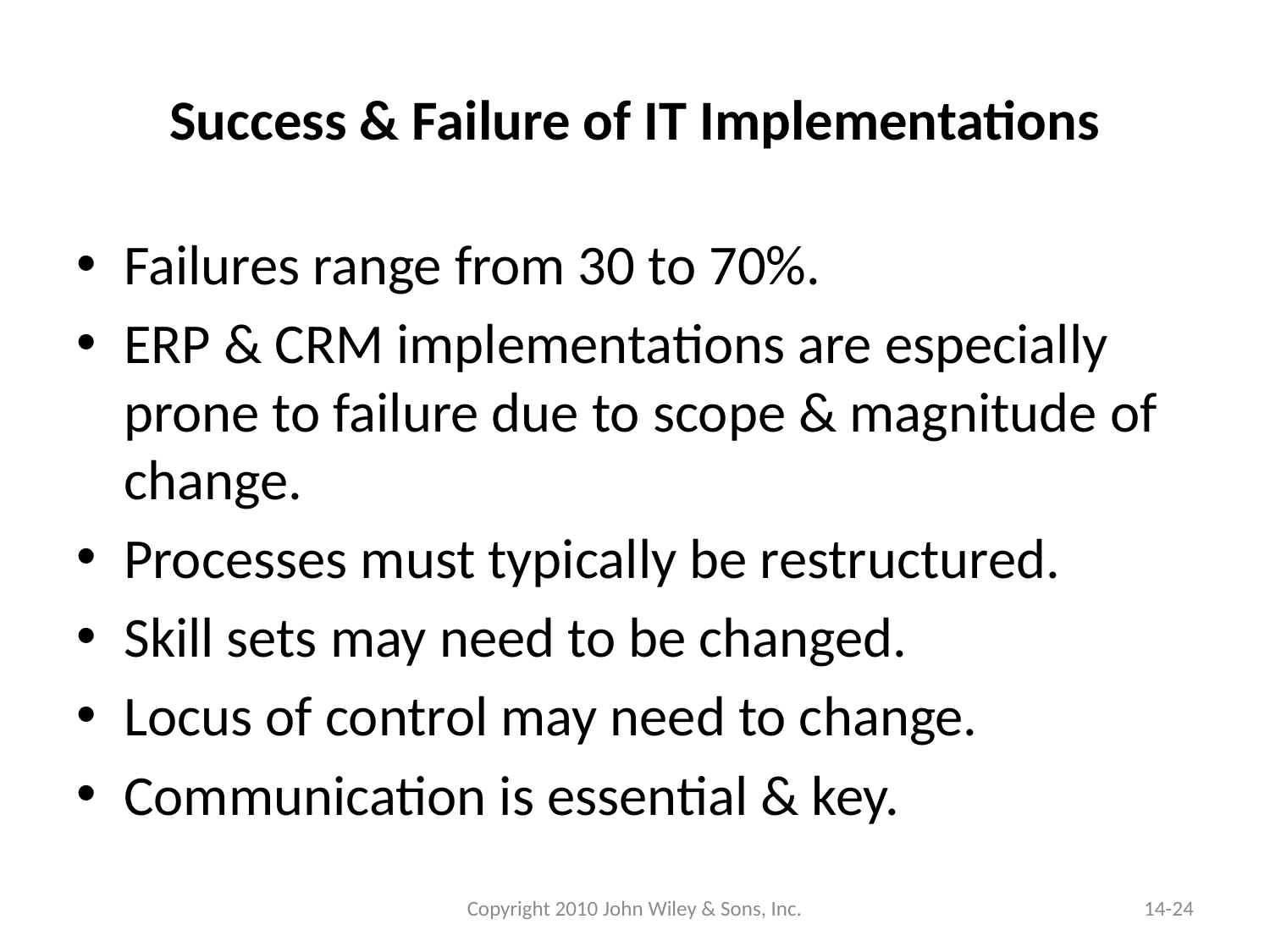

# Success & Failure of IT Implementations
Failures range from 30 to 70%.
ERP & CRM implementations are especially prone to failure due to scope & magnitude of change.
Processes must typically be restructured.
Skill sets may need to be changed.
Locus of control may need to change.
Communication is essential & key.

Copyright 2010 John Wiley & Sons, Inc.
14-24